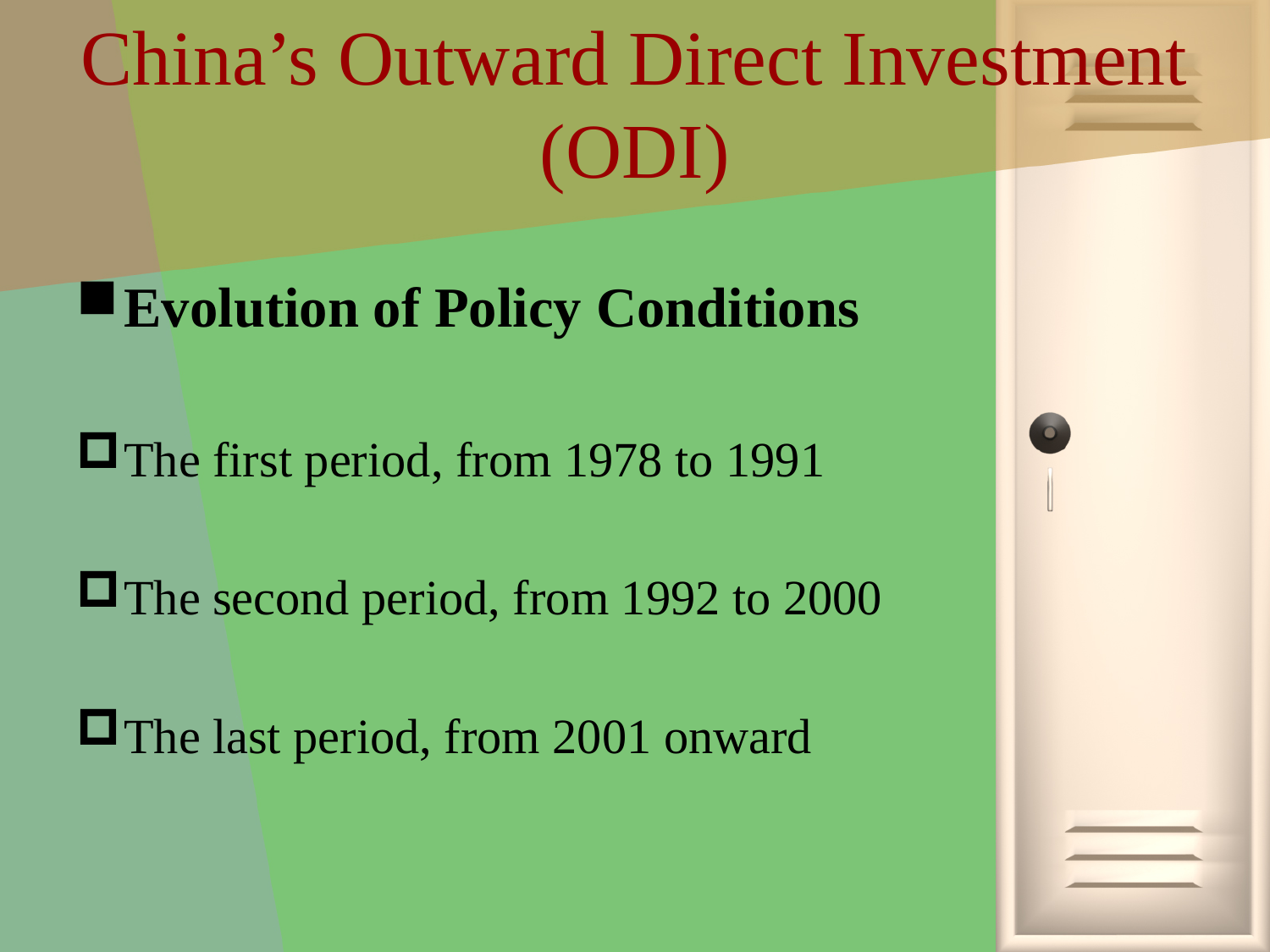

# China’s Outward Direct Investment (ODI)
Evolution of Policy Conditions

The first period, from 1978 to 1991

The second period, from 1992 to 2000

The last period, from 2001 onward